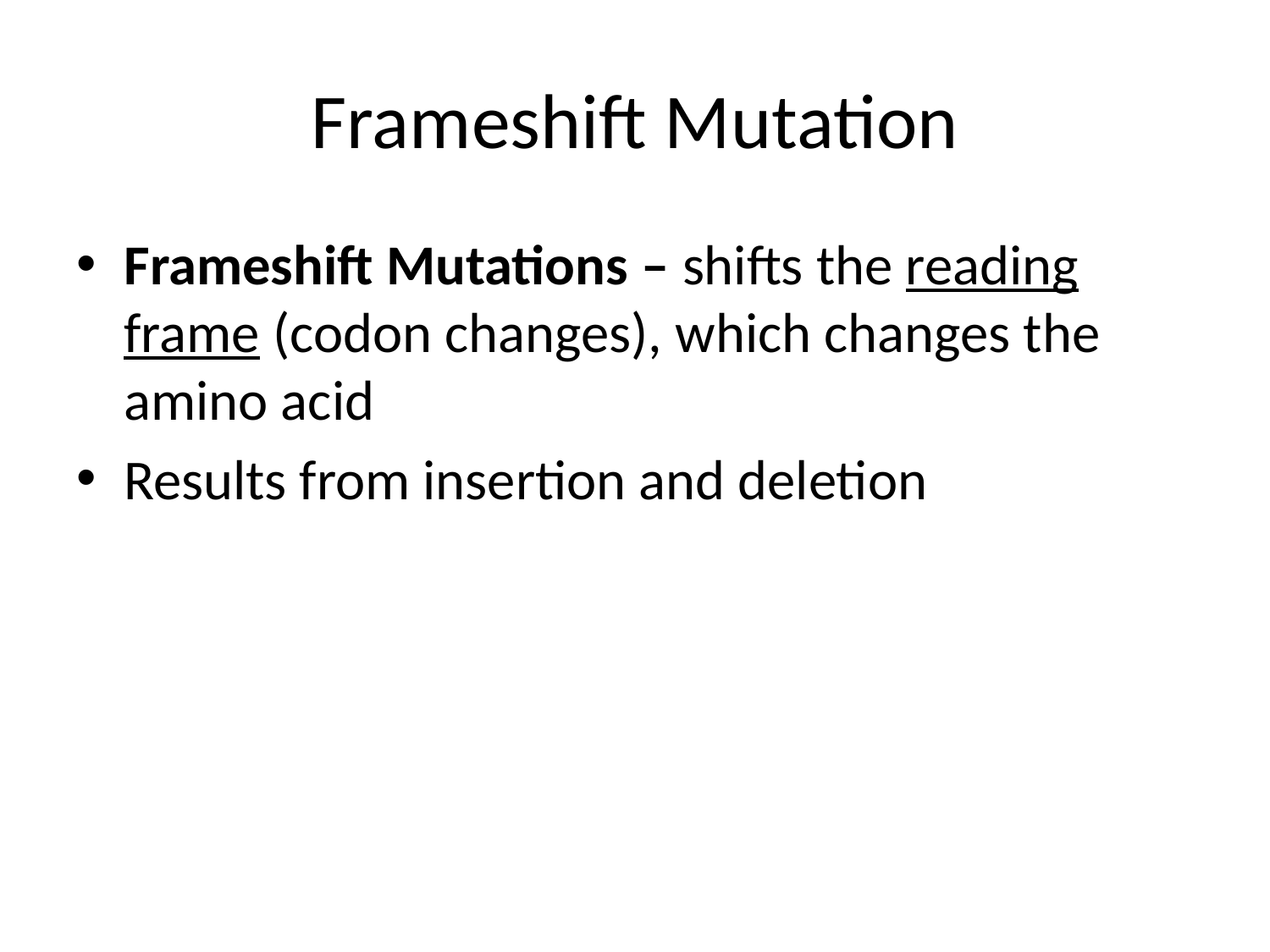

# Frameshift Mutation
Frameshift Mutations – shifts the reading frame (codon changes), which changes the amino acid
Results from insertion and deletion